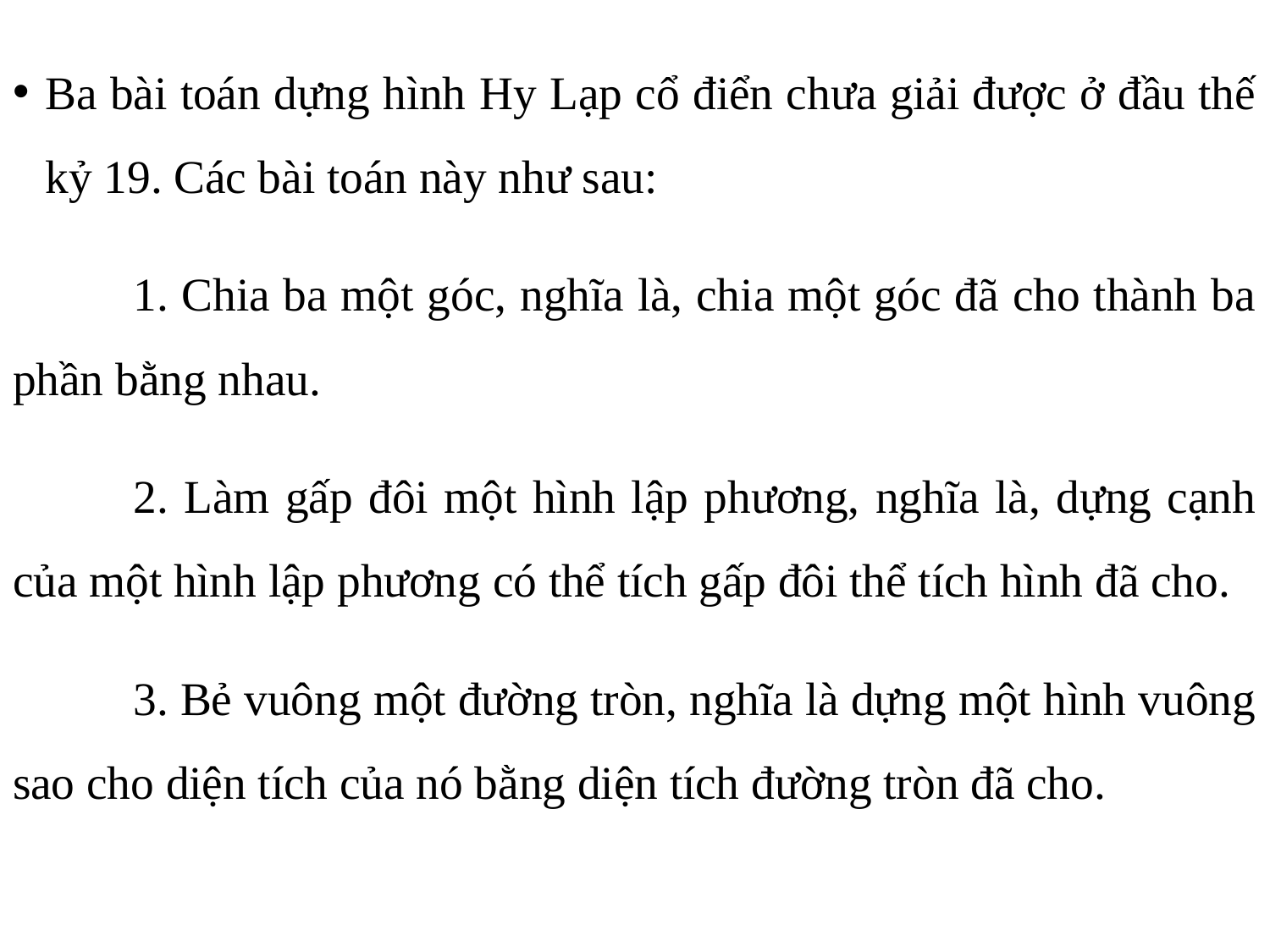

Ba bài toán dựng hình Hy Lạp cổ điển chưa giải được ở đầu thế kỷ 19. Các bài toán này như sau:
	1. Chia ba một góc, nghĩa là, chia một góc đã cho thành ba phần bằng nhau.
	2. Làm gấp đôi một hình lập phương, nghĩa là, dựng cạnh của một hình lập phương có thể tích gấp đôi thể tích hình đã cho.
	3. Bẻ vuông một đường tròn, nghĩa là dựng một hình vuông sao cho diện tích của nó bằng diện tích đường tròn đã cho.